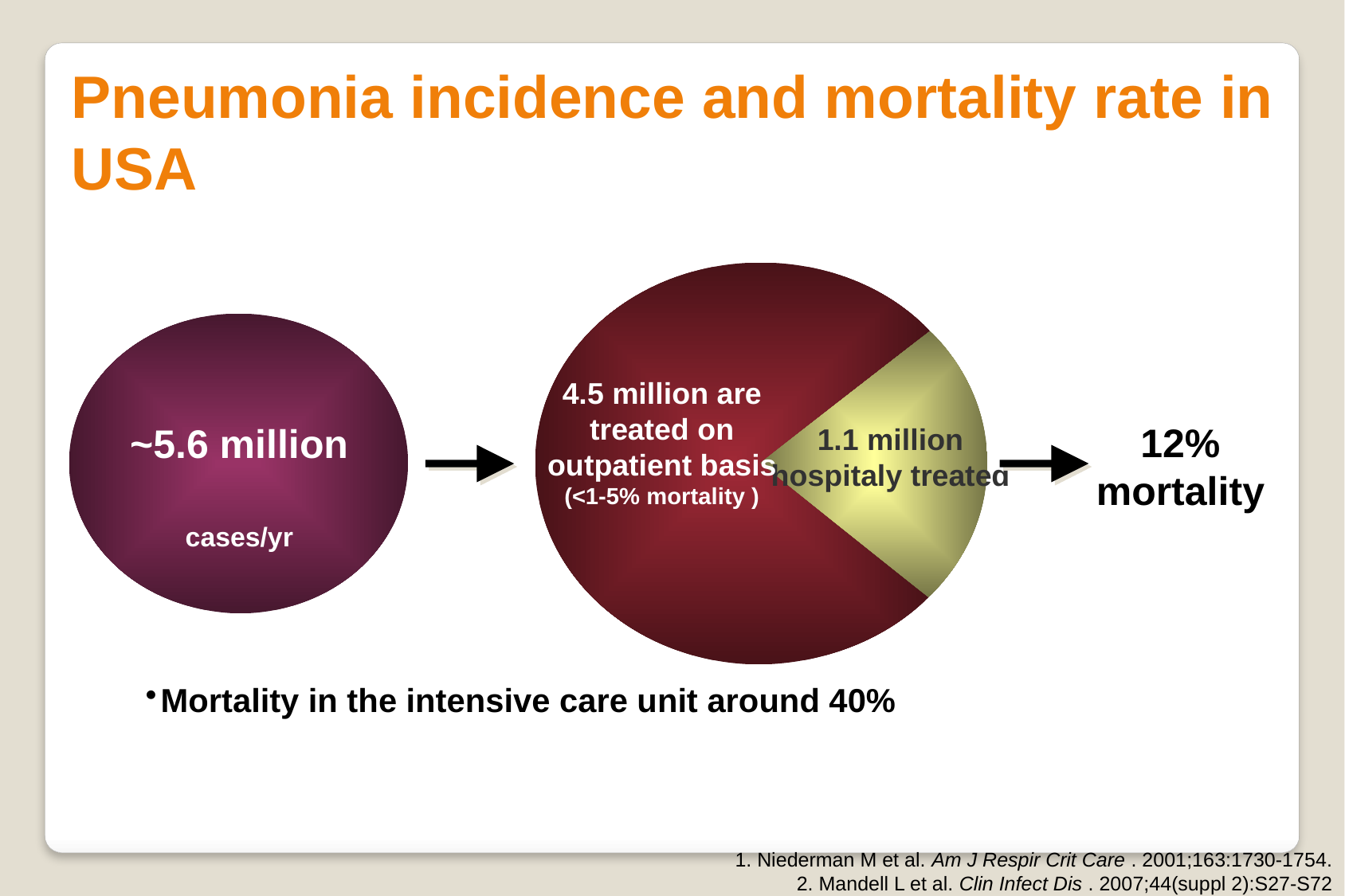

Pneumonia incidence and mortality rate in USA

~5.6 million

cases/yr

4.5 million are treated on outpatient basis
(<1-5% mortality )
12%
mortality
1.1 million
hospitaly treated

Mortality in the intensive care unit around 40%
1. Niederman M et al. Am J Respir Crit Care . 2001;163:1730-1754.
2. Mandell L et al. Clin Infect Dis . 2007;44(suppl 2):S27-S72